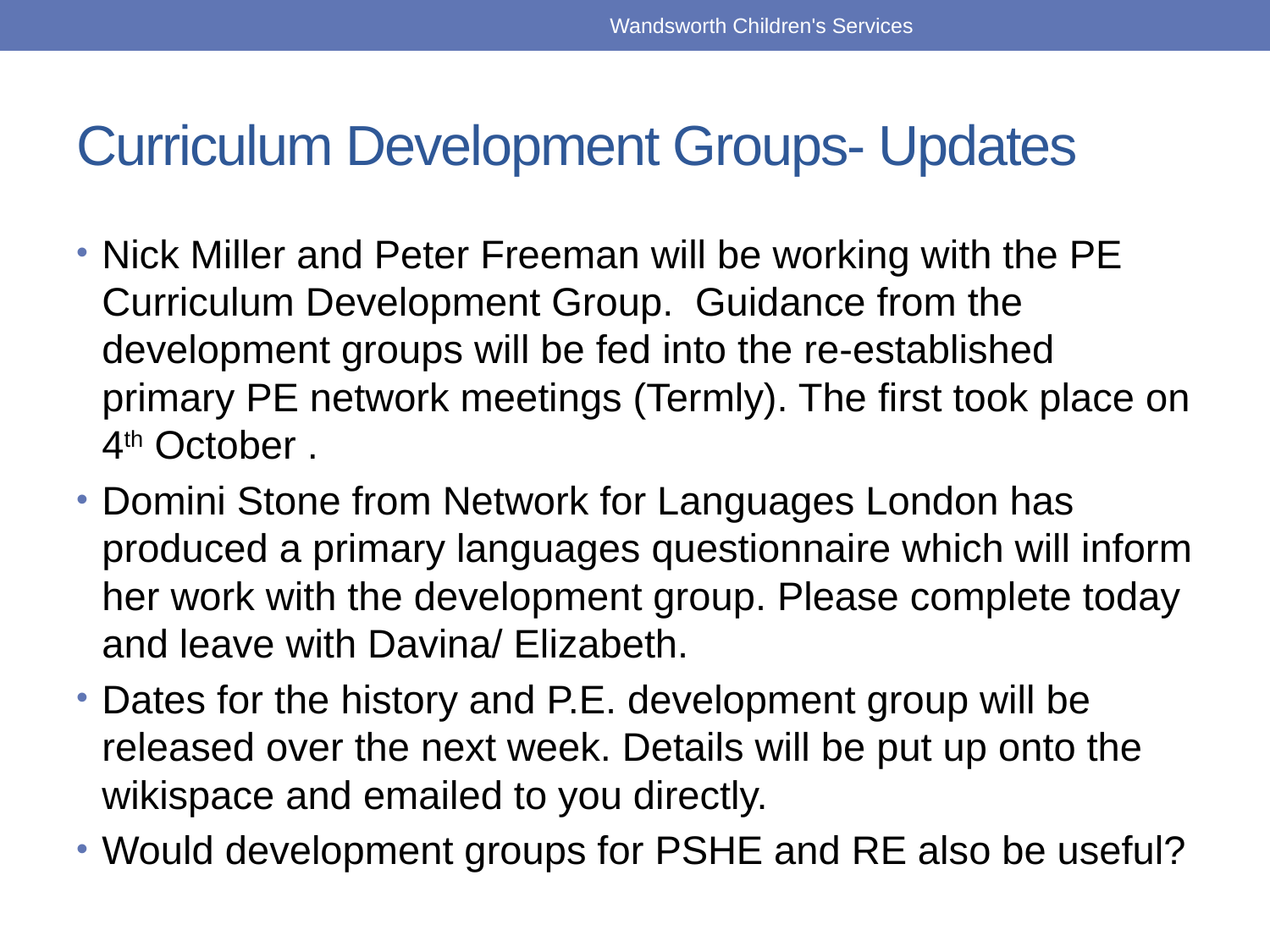

Wandsworth Children's Services
# Curriculum Development Groups- Updates
Nick Miller and Peter Freeman will be working with the PE Curriculum Development Group.  Guidance from the development groups will be fed into the re-established primary PE network meetings (Termly). The first took place on 4th October .
Domini Stone from Network for Languages London has produced a primary languages questionnaire which will inform her work with the development group. Please complete today and leave with Davina/ Elizabeth.
Dates for the history and P.E. development group will be released over the next week. Details will be put up onto the wikispace and emailed to you directly.
Would development groups for PSHE and RE also be useful?